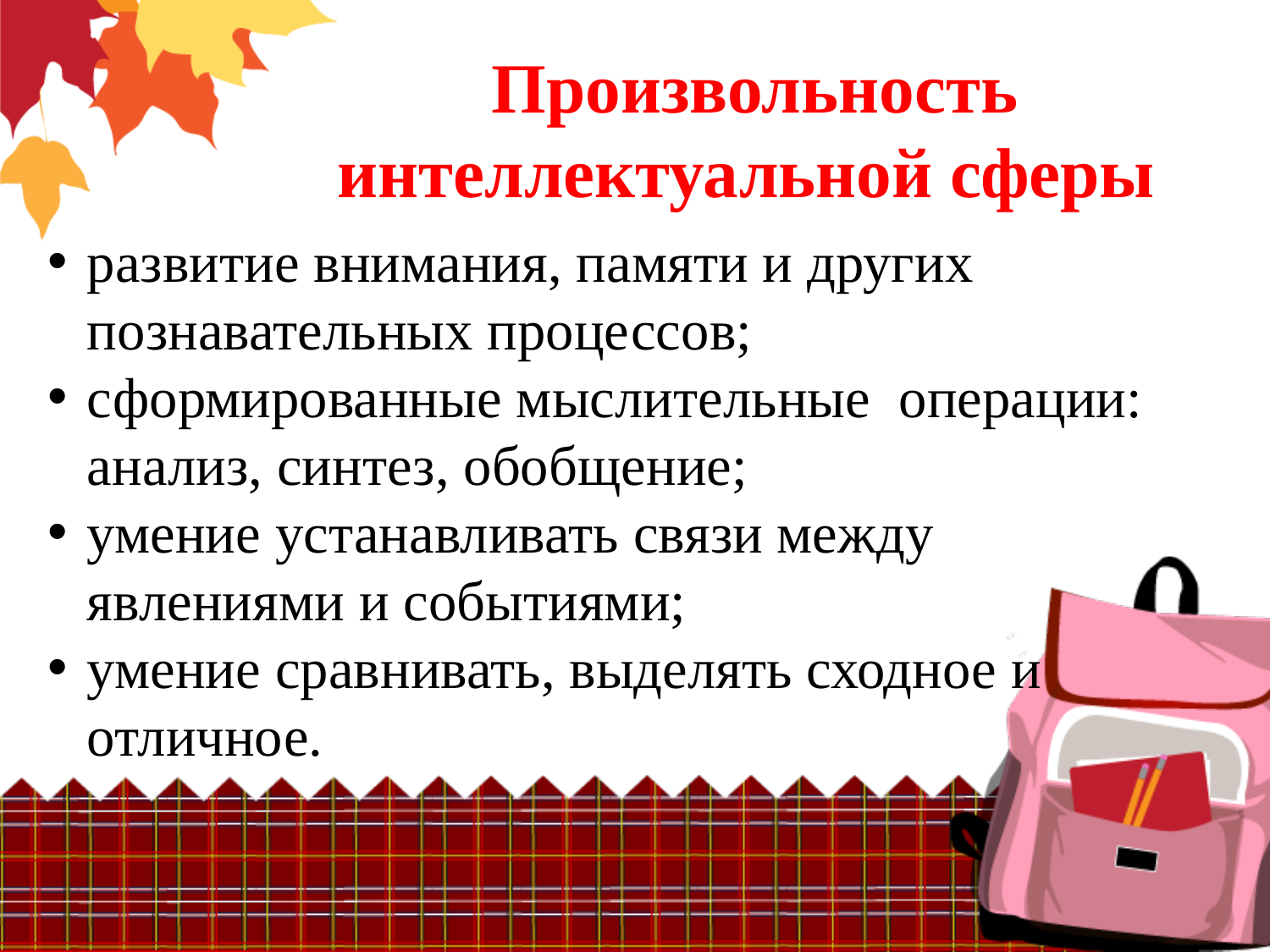

Произвольность интеллектуальной сферы
развитие внимания, памяти и других познавательных процессов;
сформированные мыслительные  операции: анализ, синтез, обобщение;
умение устанавливать связи между явлениями и событиями;
умение сравнивать, выделять сходное и отличное.